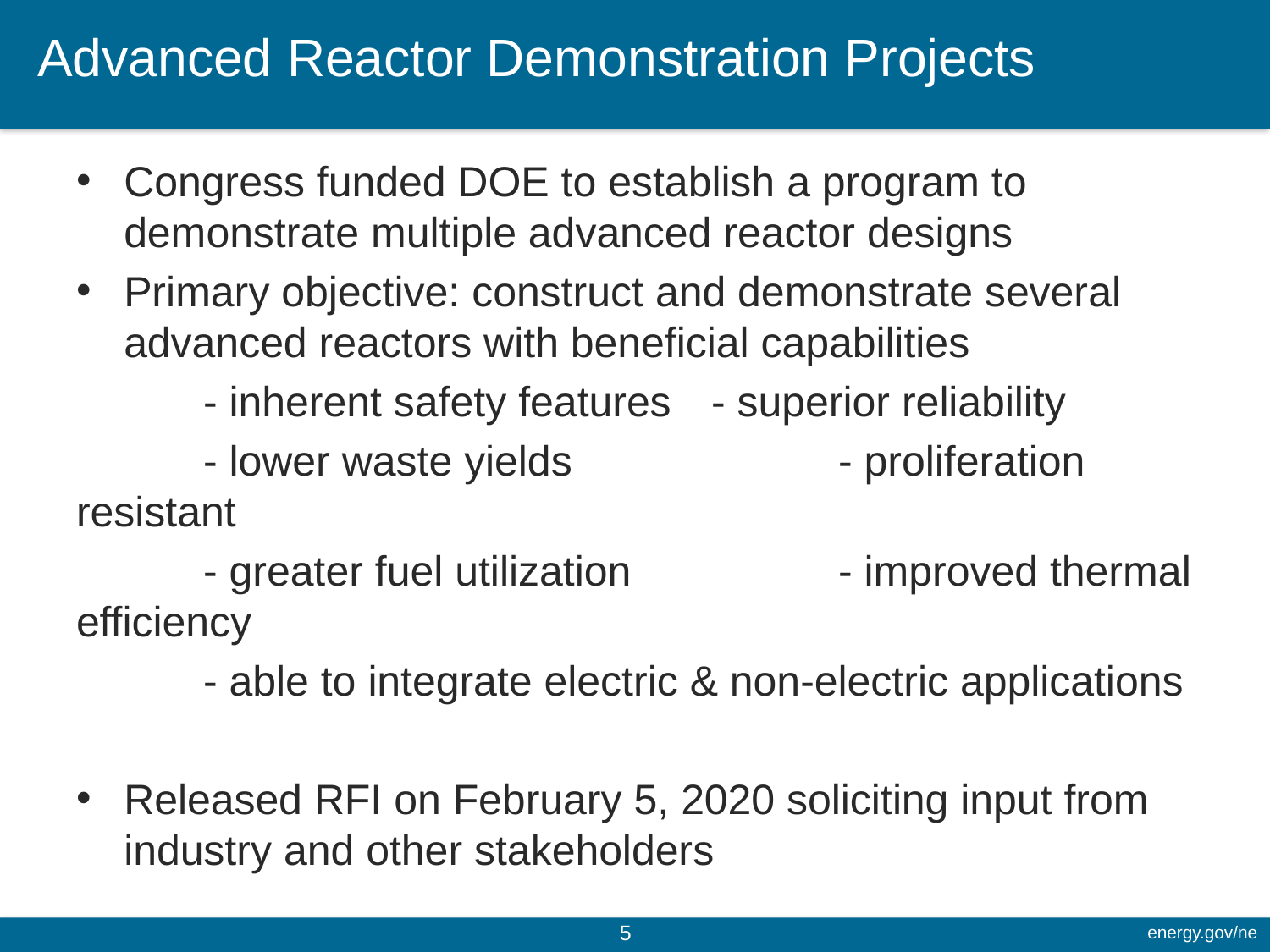

# Advanced Reactor Demonstration Projects
Congress funded DOE to establish a program to demonstrate multiple advanced reactor designs
Primary objective: construct and demonstrate several advanced reactors with beneficial capabilities
	- inherent safety features	- superior reliability
	- lower waste yields			- proliferation resistant
	- greater fuel utilization		- improved thermal efficiency
	- able to integrate electric & non-electric applications

Released RFI on February 5, 2020 soliciting input from industry and other stakeholders